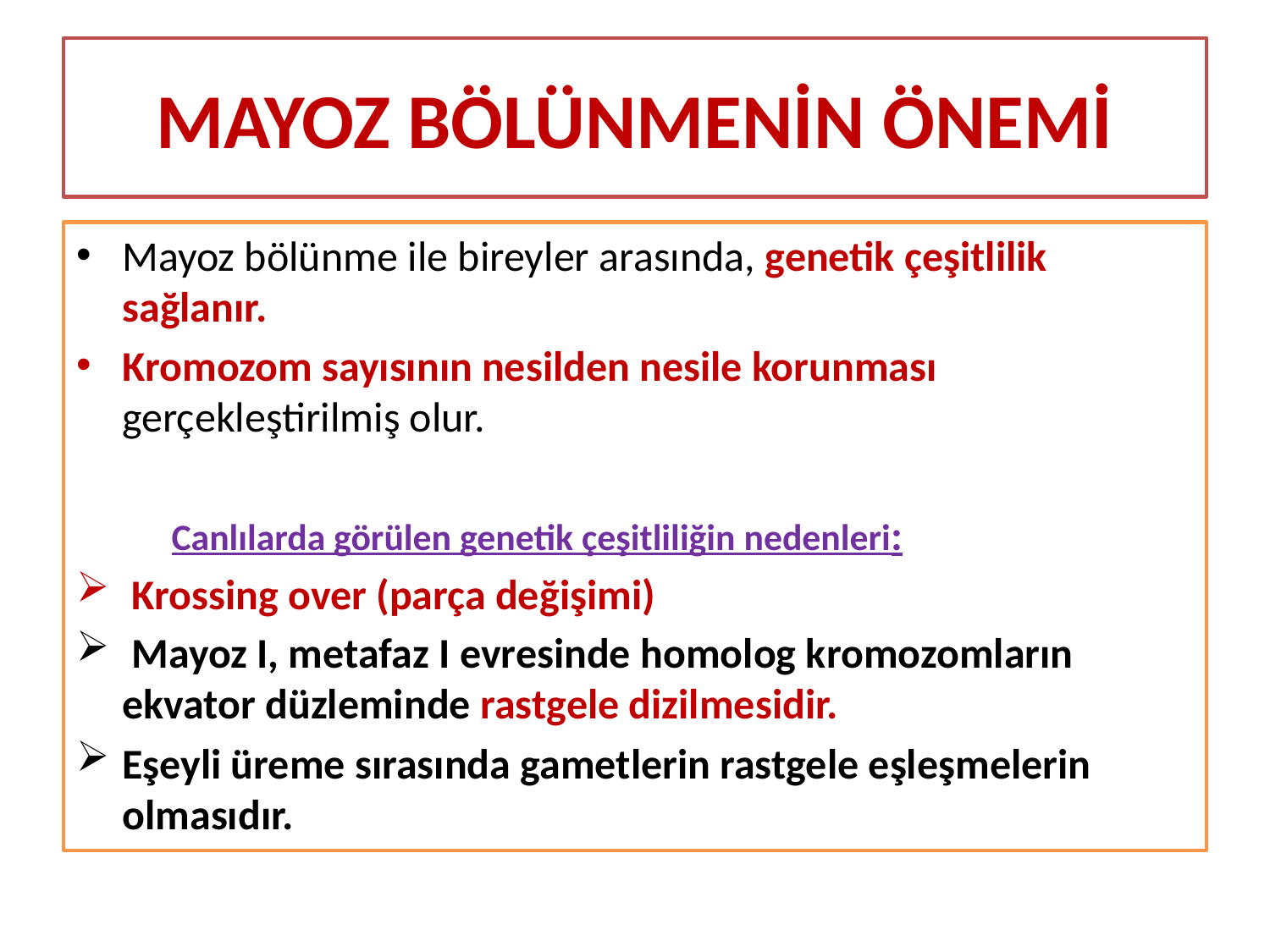

# MAYOZ BÖLÜNMENİN ÖNEMİ
Mayoz bölünme ile bireyler arasında, genetik çeşitlilik sağlanır.
Kromozom sayısının nesilden nesile korunması gerçekleştirilmiş olur.

 	Canlılarda görülen genetik çeşitliliğin nedenleri:
 Krossing over (parça değişimi)
 Mayoz I, metafaz I evresinde homolog kromozomların ekvator düzleminde rastgele dizilmesidir.
Eşeyli üreme sırasında gametlerin rastgele eşleşmelerin olmasıdır.